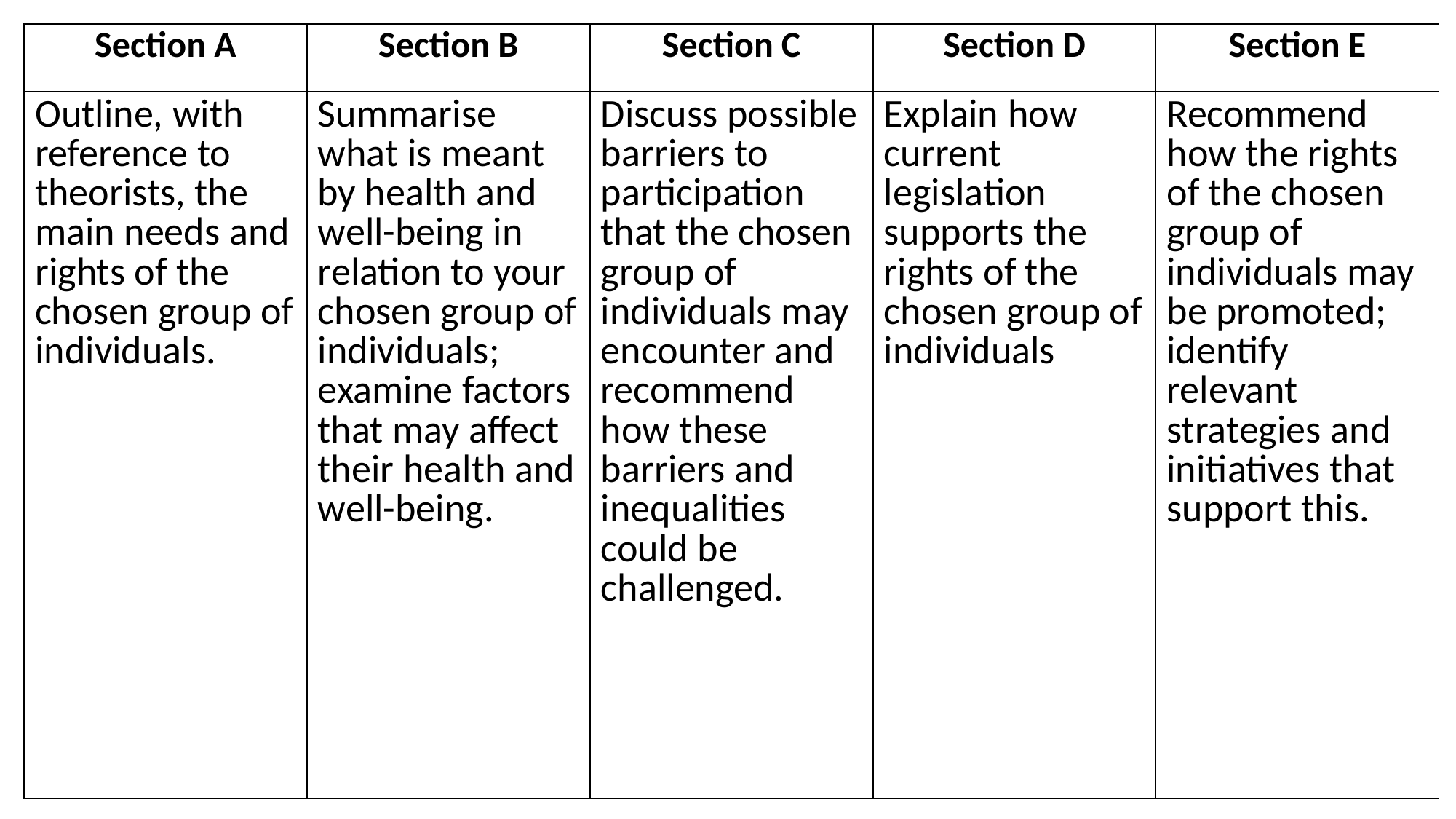

| Section A | Section B | Section C | Section D | Section E |
| --- | --- | --- | --- | --- |
| Outline, with reference to theorists, the main needs and rights of the chosen group of individuals. | Summarise what is meant by health and well-being in relation to your chosen group of individuals; examine factors that may affect their health and well-being. | Discuss possible barriers to participation that the chosen group of individuals may encounter and recommend how these barriers and inequalities could be challenged. | Explain how current legislation supports the rights of the chosen group of individuals | Recommend how the rights of the chosen group of individuals may be promoted; identify relevant strategies and initiatives that support this. |